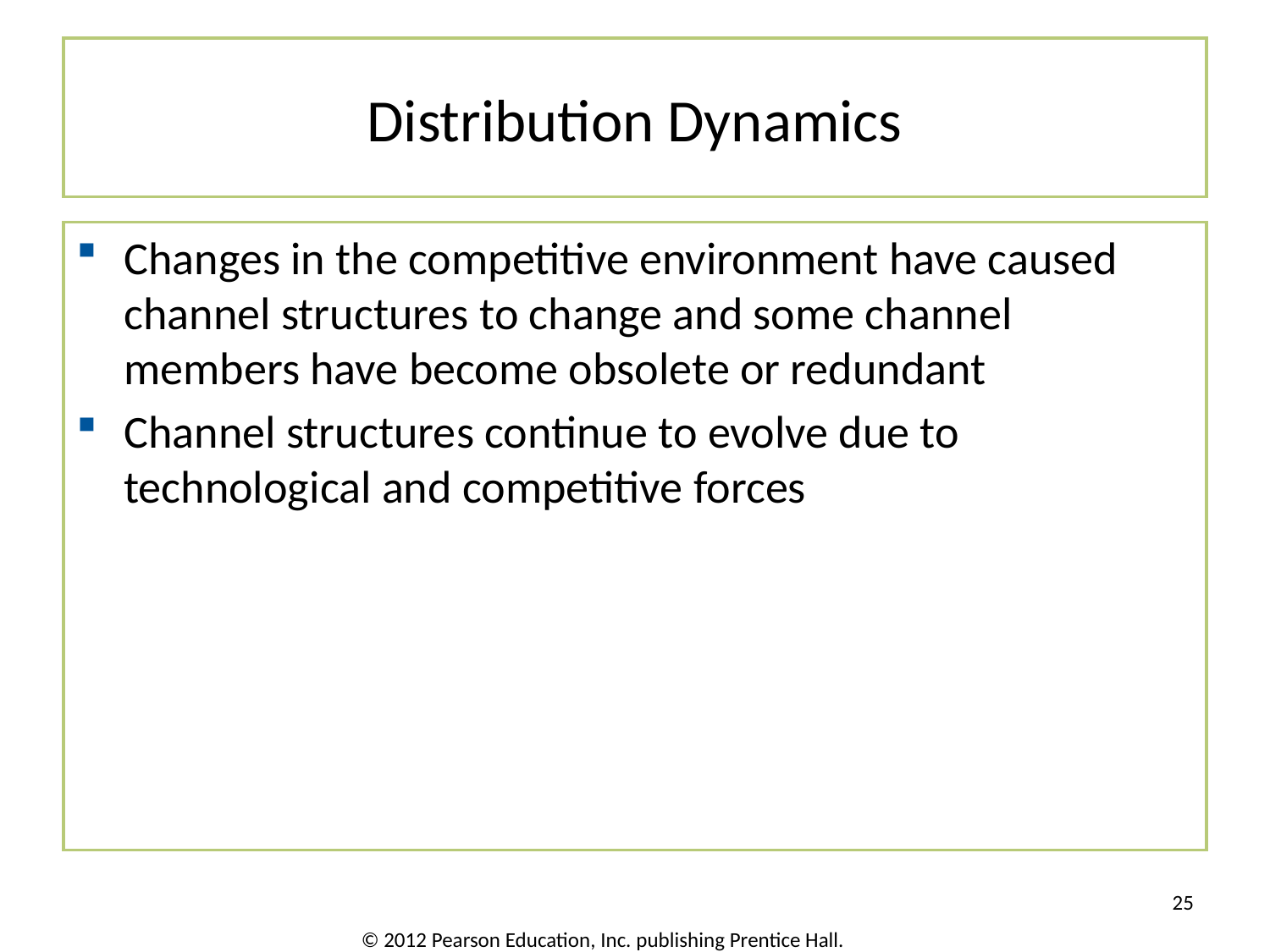

# Distribution Dynamics
Changes in the competitive environment have caused channel structures to change and some channel members have become obsolete or redundant
Channel structures continue to evolve due to technological and competitive forces

25